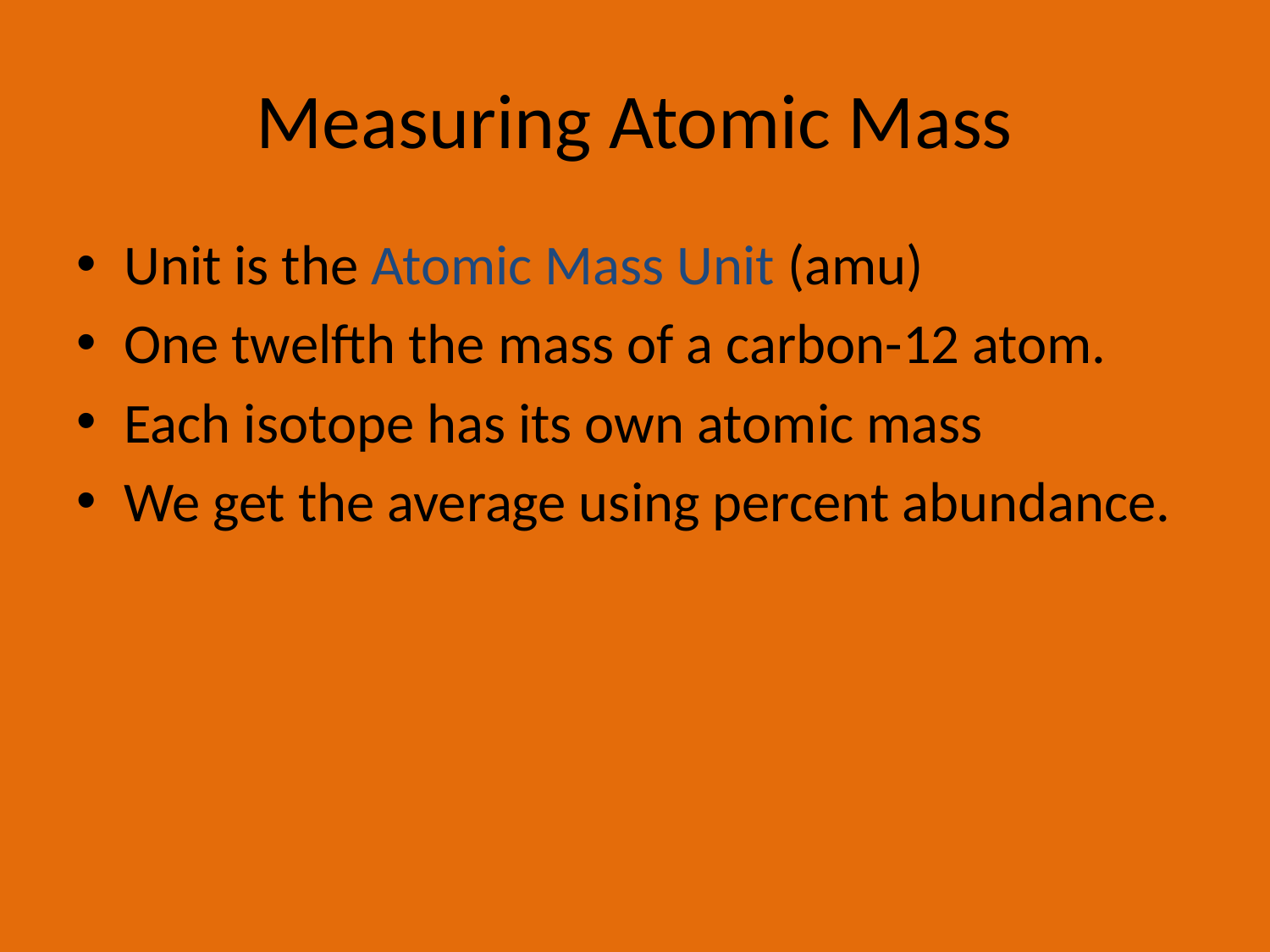

# Measuring Atomic Mass
Unit is the Atomic Mass Unit (amu)
One twelfth the mass of a carbon-12 atom.
Each isotope has its own atomic mass
We get the average using percent abundance.